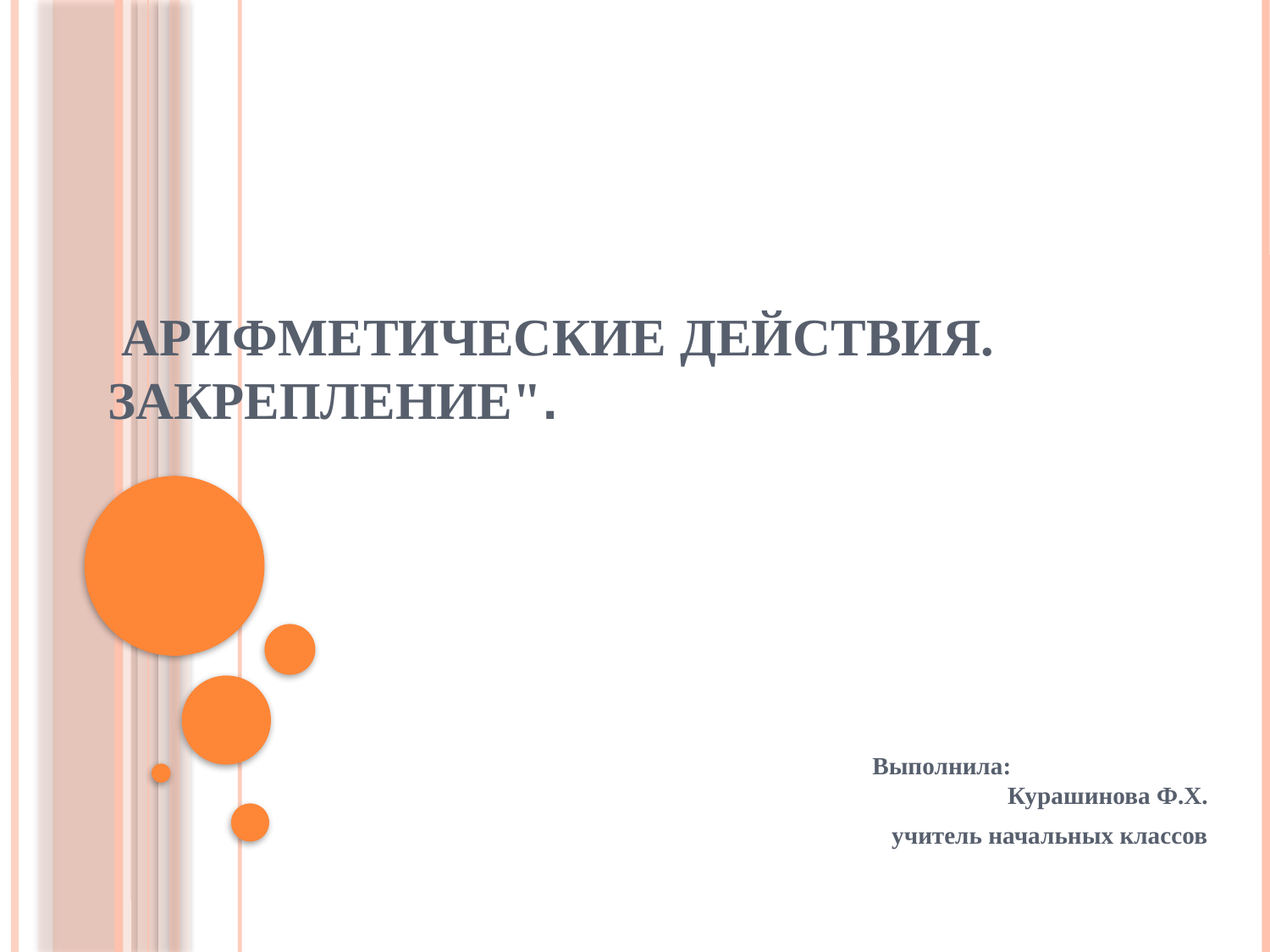

# Арифметические действия. Закрепление".
                                                      Выполнила:                                 Курашинова Ф.Х.
      учитель начальных классов